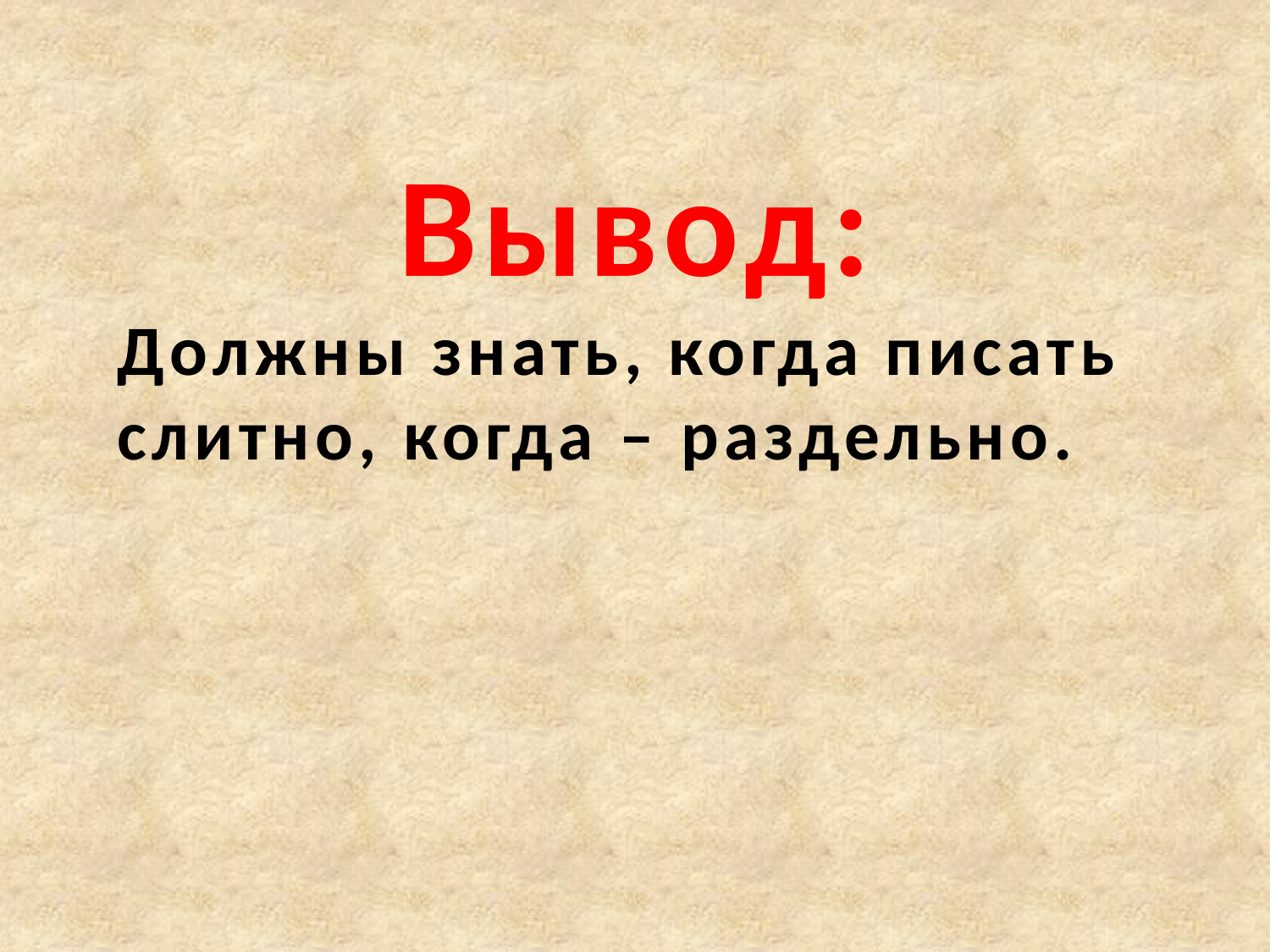

Вывод:
Должны знать, когда писать слитно, когда – раздельно.